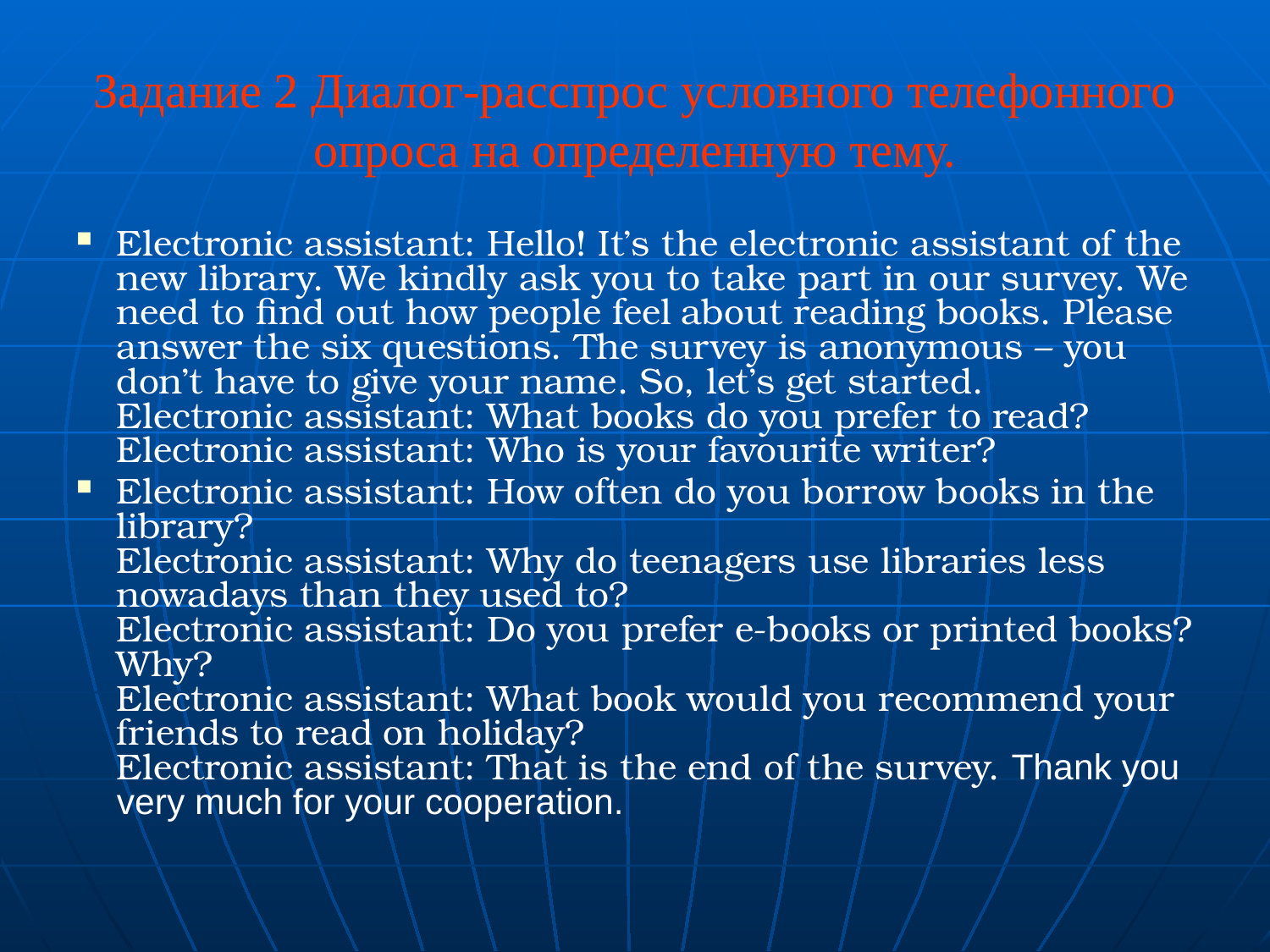

Задание 2 Диалог-расспрос условного телефонного опроса на определенную тему.
Electronic assistant: Hello! It’s the electronic assistant of the new library. We kindly ask you to take part in our survey. We need to find out how people feel about reading books. Please answer the six questions. The survey is anonymous – you don’t have to give your name. So, let’s get started.
Electronic assistant: What books do you prefer to read?
Electronic assistant: Who is your favourite writer?
Electronic assistant: How often do you borrow books in the library?
Electronic assistant: Why do teenagers use libraries less nowadays than they used to?
Electronic assistant: Do you prefer e-books or printed books? Why?
Electronic assistant: What book would you recommend your friends to read on holiday?
Electronic assistant: That is the end of the survey. Thank you very much for your cooperation.